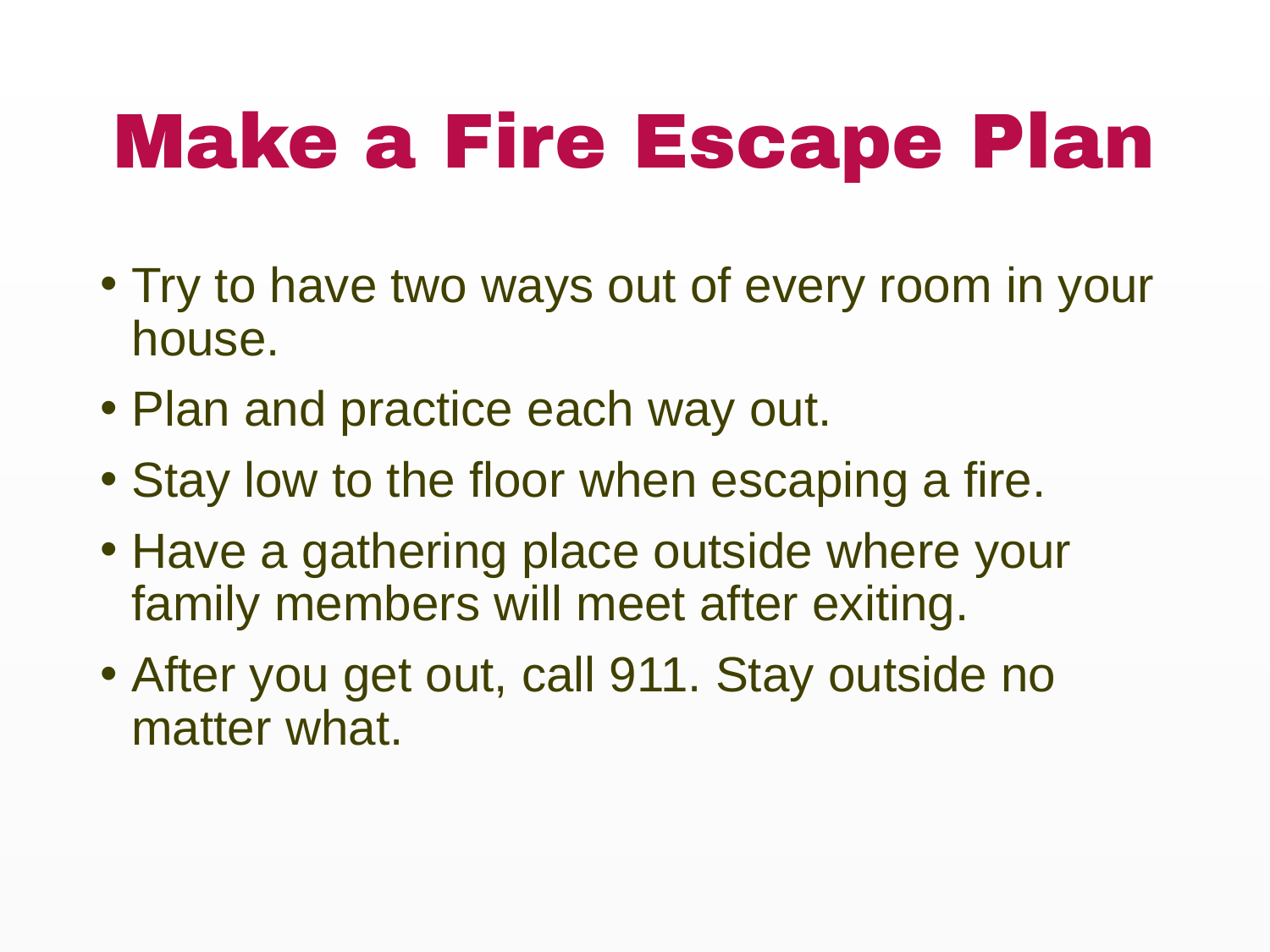

# Make a Fire Escape Plan
Try to have two ways out of every room in your house.
Plan and practice each way out.
Stay low to the floor when escaping a fire.
Have a gathering place outside where your family members will meet after exiting.
After you get out, call 911. Stay outside no matter what.